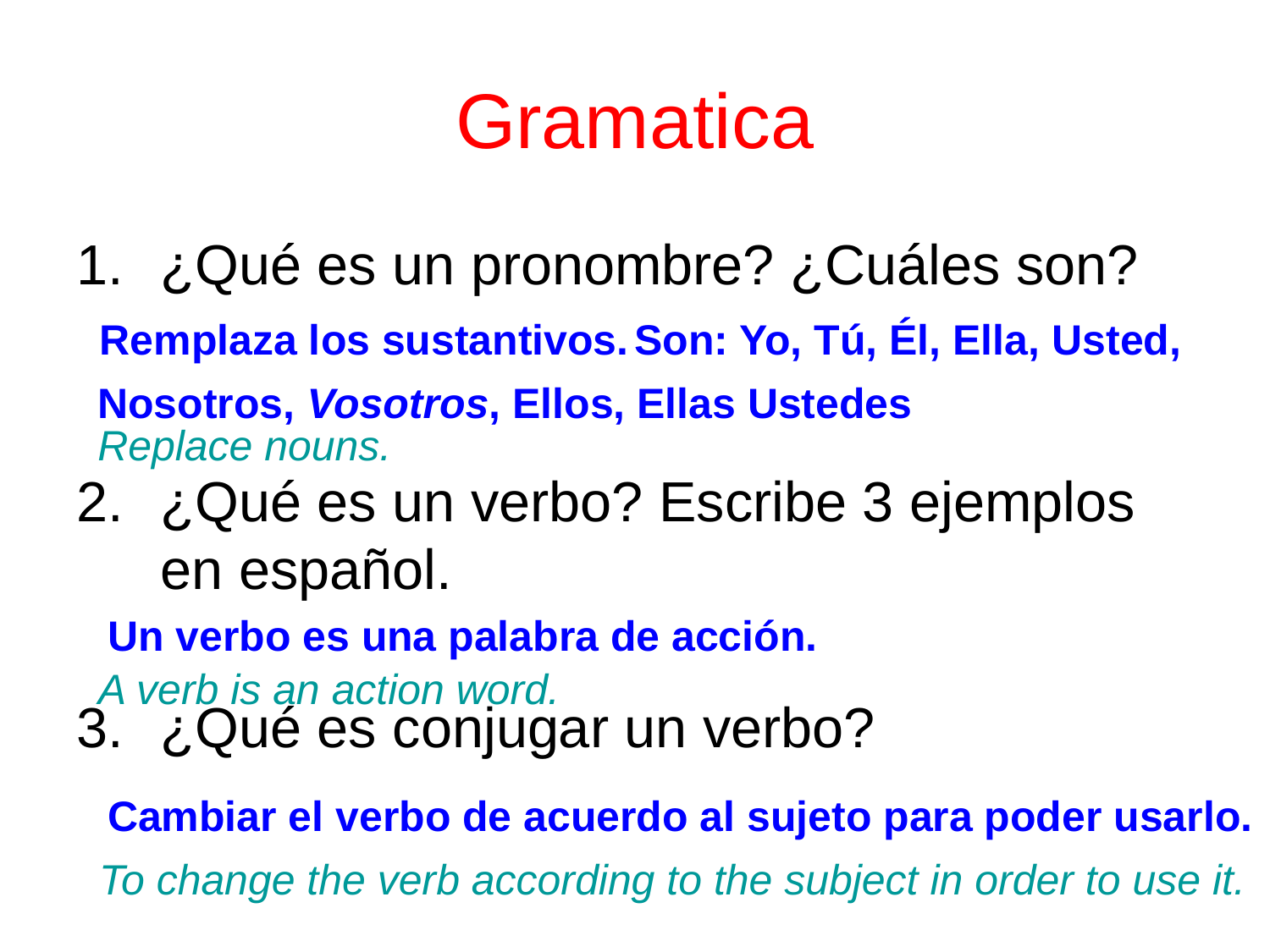

# Gramatica
¿Qué es un pronombre? ¿Cuáles son?

¿Qué es un verbo? Escribe 3 ejemplos en español.

¿Qué es conjugar un verbo?
Remplaza los sustantivos.
Son: Yo, Tú, Él, Ella, Usted,
Nosotros, Vosotros, Ellos, Ellas Ustedes
Replace nouns.
Un verbo es una palabra de acción.
A verb is an action word.
Cambiar el verbo de acuerdo al sujeto para poder usarlo.
To change the verb according to the subject in order to use it.